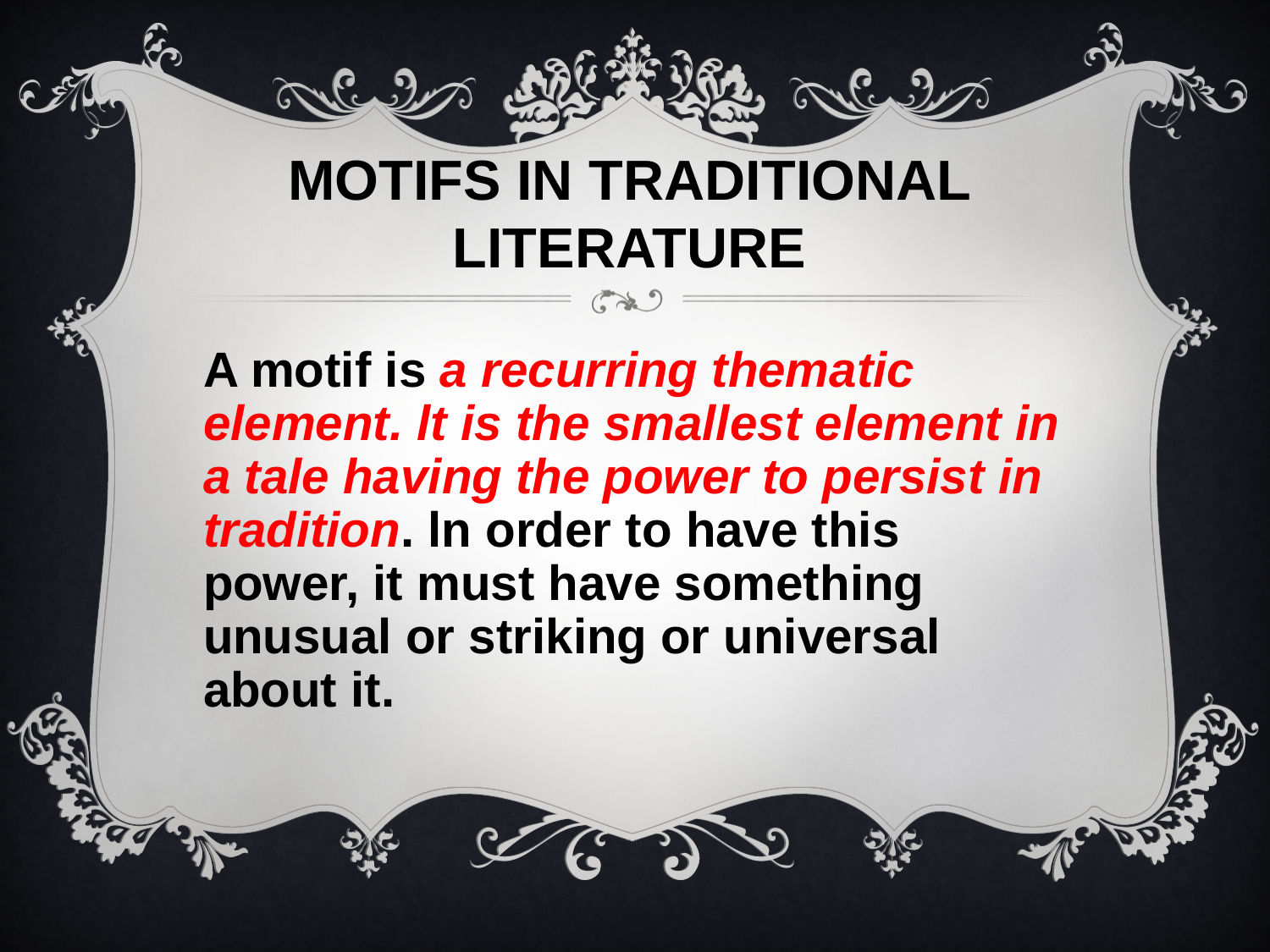

# MOTIFS IN TRADITIONAL LITERATURE
A motif is a recurring thematic element. lt is the smallest element in a tale having the power to persist in tradition. ln order to have this power, it must have something unusual or striking or universal about it.